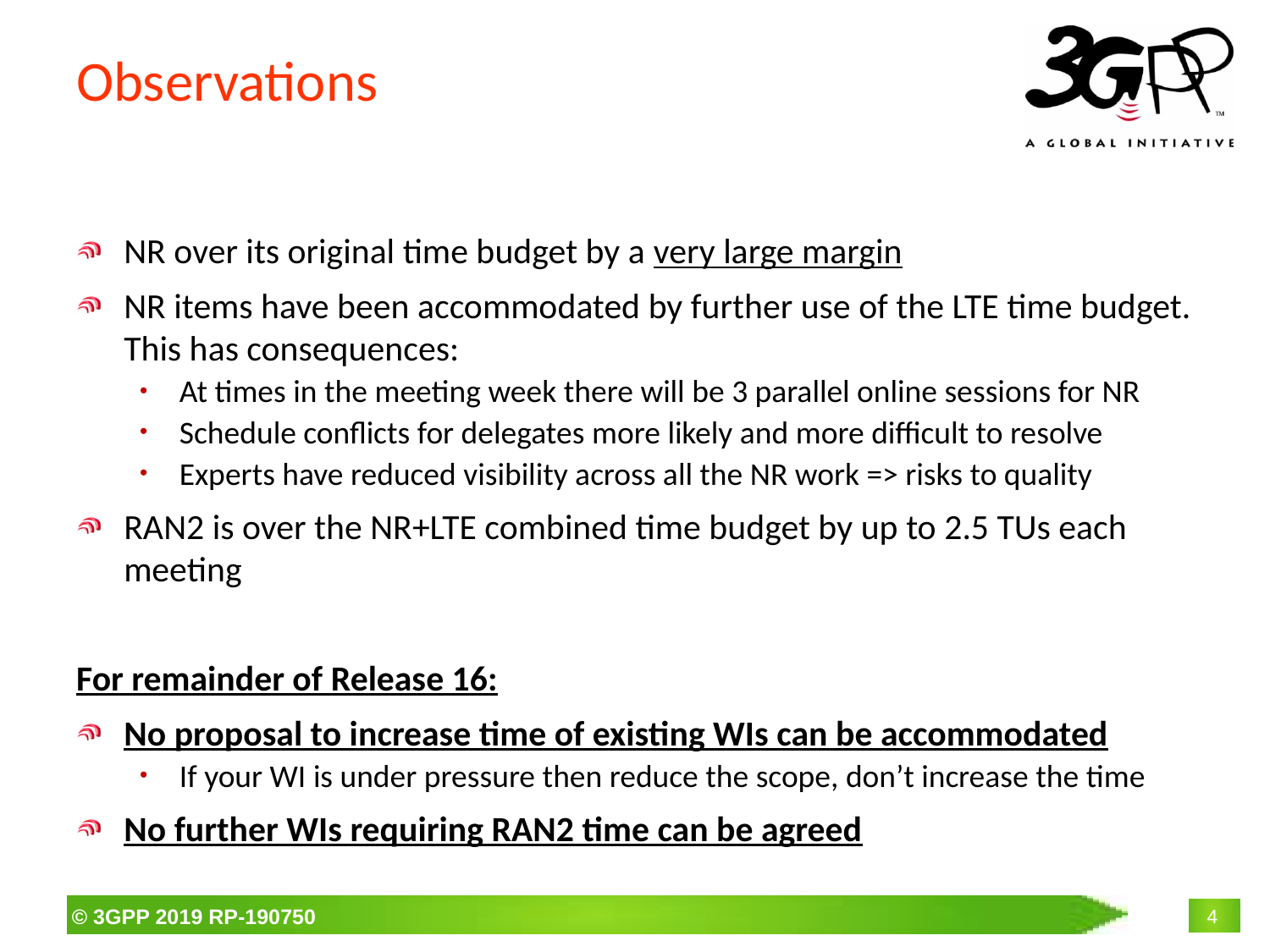

# Observations
NR over its original time budget by a very large margin
NR items have been accommodated by further use of the LTE time budget. This has consequences:
At times in the meeting week there will be 3 parallel online sessions for NR
Schedule conflicts for delegates more likely and more difficult to resolve
Experts have reduced visibility across all the NR work => risks to quality
RAN2 is over the NR+LTE combined time budget by up to 2.5 TUs each meeting

For remainder of Release 16:
No proposal to increase time of existing WIs can be accommodated
If your WI is under pressure then reduce the scope, don’t increase the time
No further WIs requiring RAN2 time can be agreed